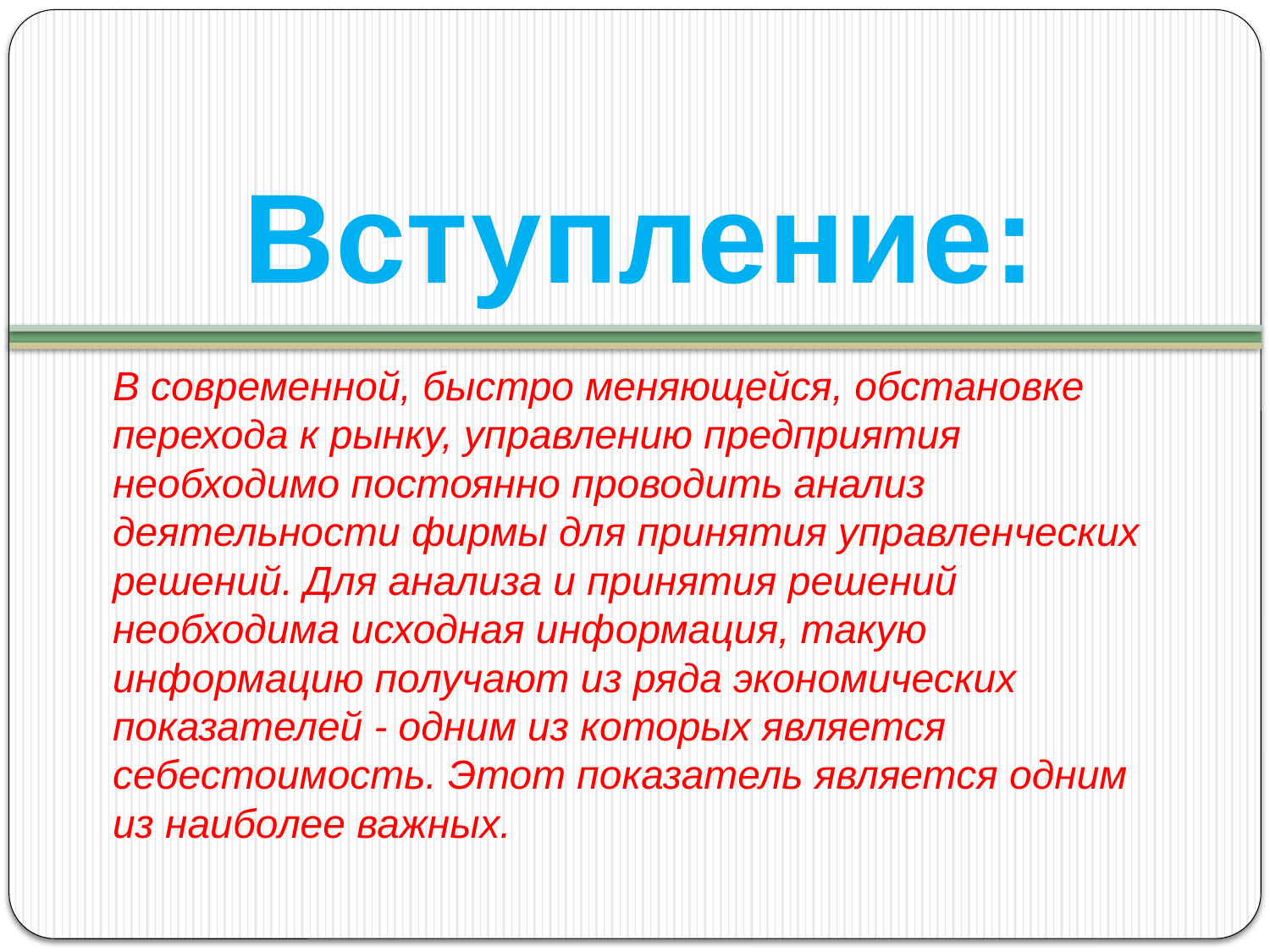

# Вступление:
В современной, быстро меняющейся, обстановке перехода к рынку, управлению предприятия необходимо постоянно проводить анализ деятельности фирмы для принятия управленческих решений. Для анализа и принятия решений необходима исходная информация, такую информацию получают из ряда экономических показателей - одним из которых является себестоимость. Этот показатель является одним из наиболее важных.